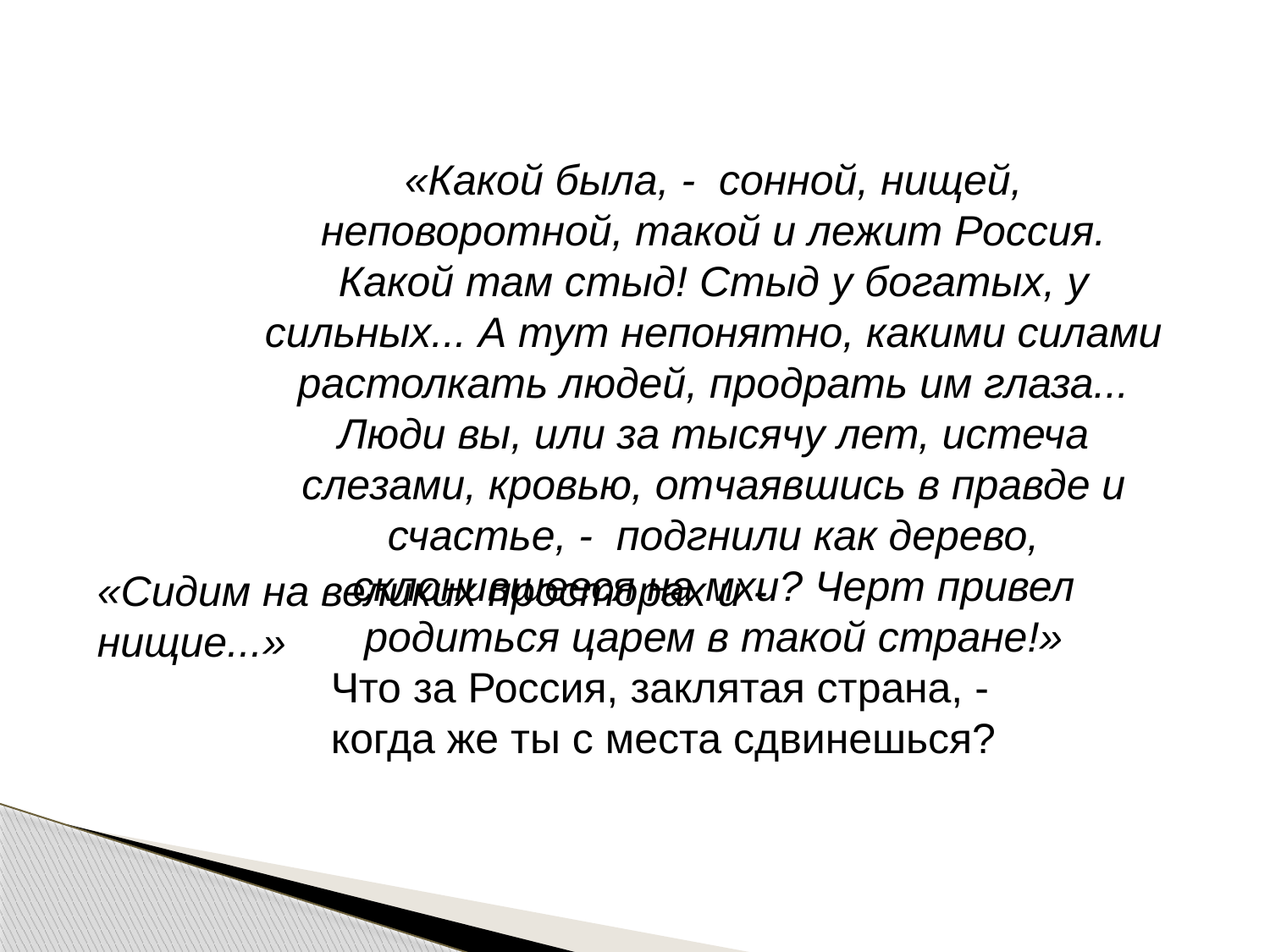

«Какой была, -  сонной, нищей, неповоротной, такой и лежит Россия. Какой там стыд! Стыд у богатых, у сильных... А тут непонятно, какими силами растолкать людей, продрать им глаза... Люди вы, или за тысячу лет, истеча слезами, кровью, отчаявшись в правде и счастье, -  подгнили как дерево, склонившееся на мхи? Черт привел родиться царем в такой стране!»
«Сидим на великих просторах и - нищие...»
Что за Россия, заклятая страна, - когда же ты с места сдвинешься?